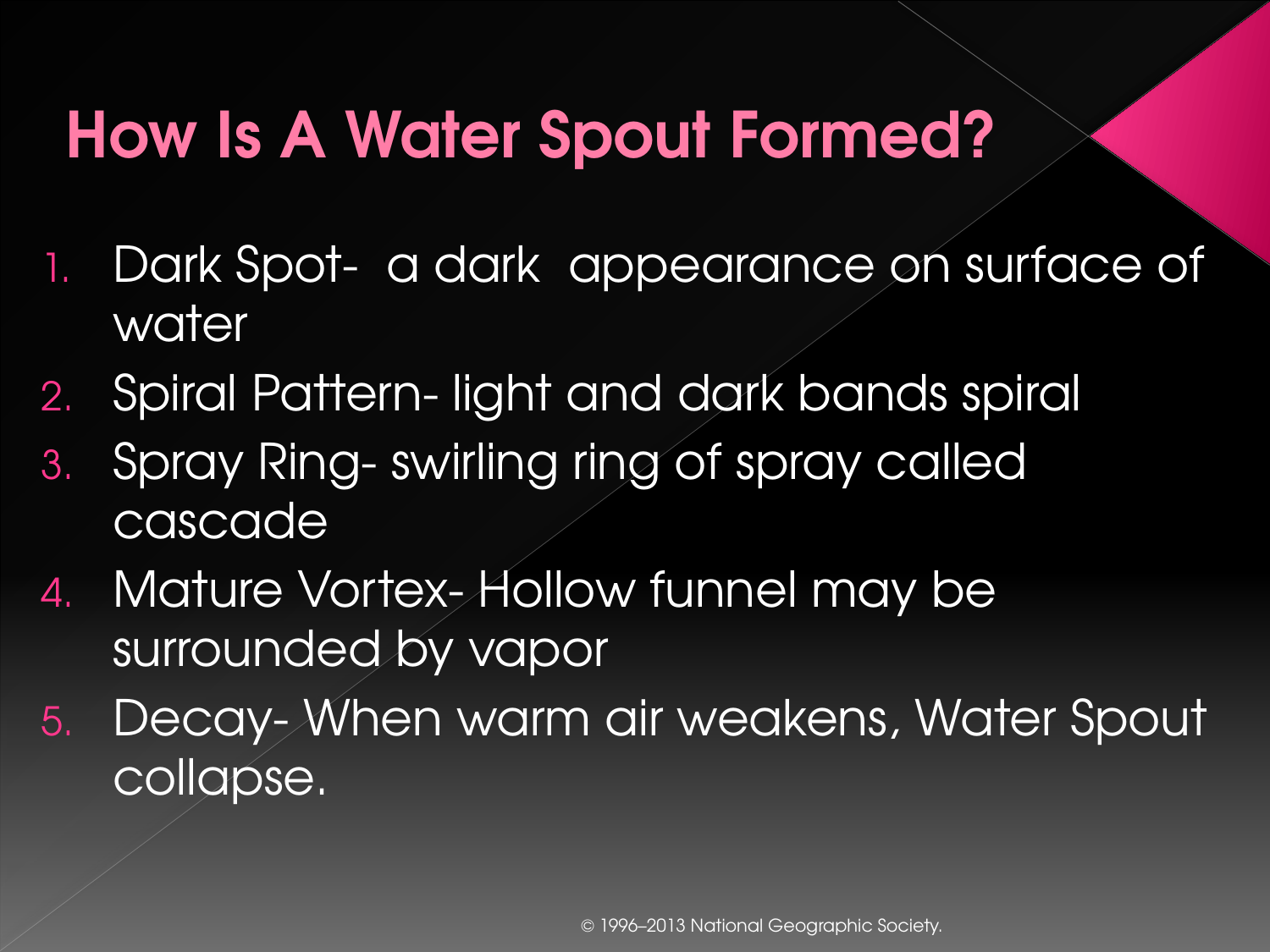

# How Is A Water Spout Formed?
Dark Spot-  a dark  appearance on surface of water
Spiral Pattern- light and dark bands spiral
Spray Ring- swirling ring of spray called cascade
Mature Vortex- Hollow funnel may be surrounded by vapor
Decay- When warm air weakens, Water Spout collapse.

© 1996–2013 National Geographic Society.